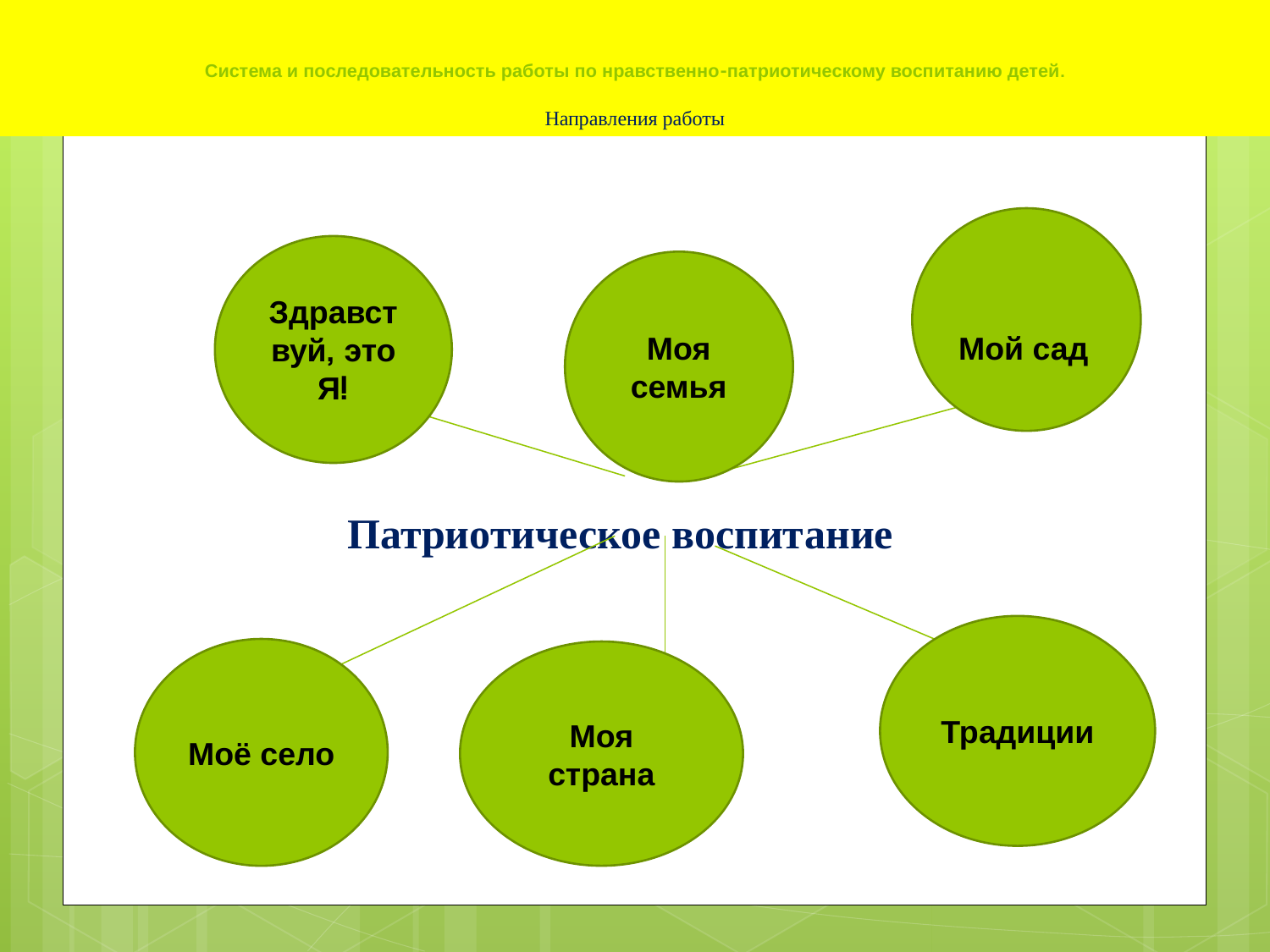

# Система и последовательность работы по нравственно-патриотическому воспитанию детей. Направления работы

Здравствуй, это Я!
Моя семья
Мой сад

Патриотическое воспитание
Традиции
Моё село
Моя страна